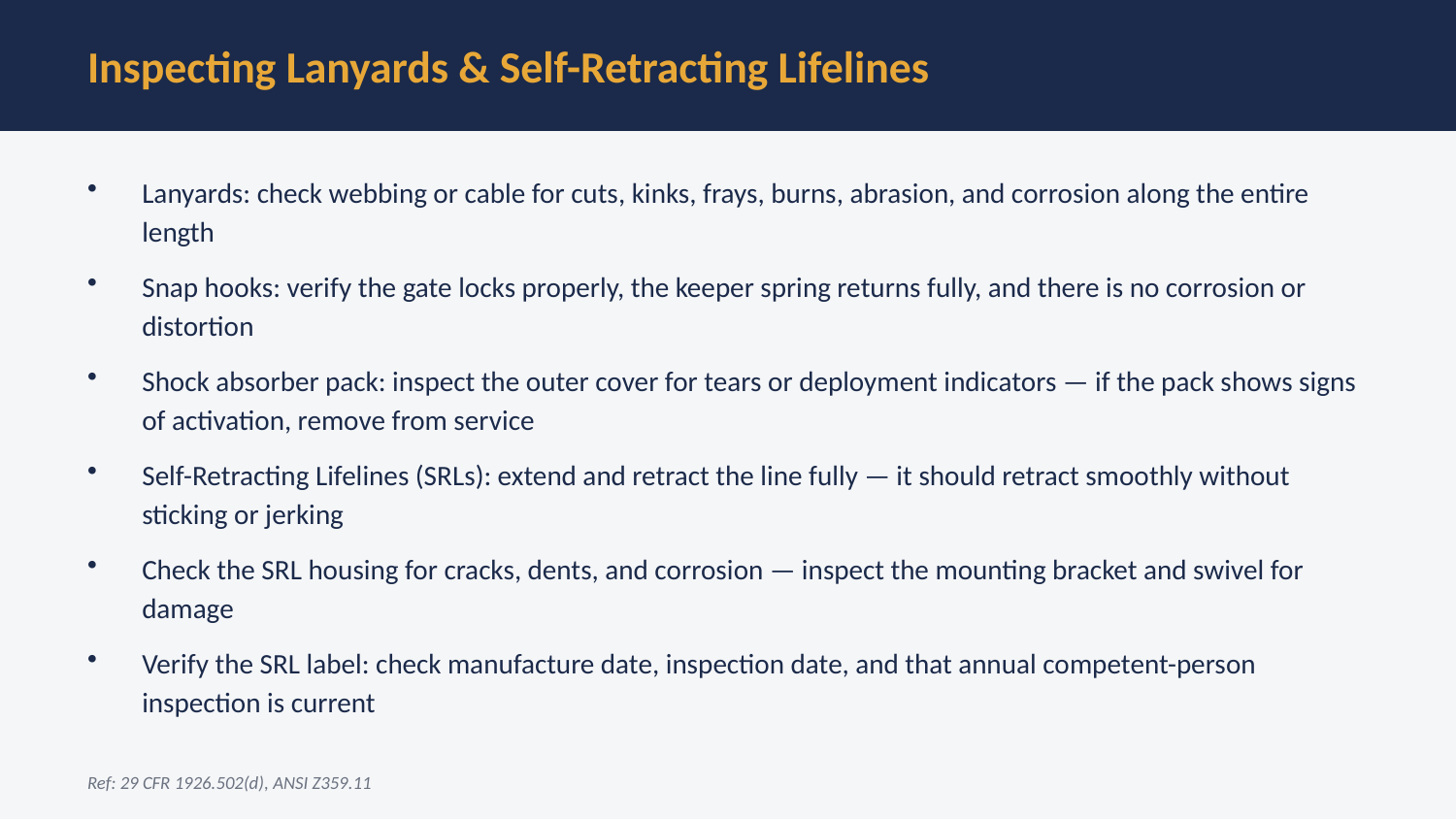

Inspecting Lanyards & Self-Retracting Lifelines
Lanyards: check webbing or cable for cuts, kinks, frays, burns, abrasion, and corrosion along the entire length
Snap hooks: verify the gate locks properly, the keeper spring returns fully, and there is no corrosion or distortion
Shock absorber pack: inspect the outer cover for tears or deployment indicators — if the pack shows signs of activation, remove from service
Self-Retracting Lifelines (SRLs): extend and retract the line fully — it should retract smoothly without sticking or jerking
Check the SRL housing for cracks, dents, and corrosion — inspect the mounting bracket and swivel for damage
Verify the SRL label: check manufacture date, inspection date, and that annual competent-person inspection is current
Ref: 29 CFR 1926.502(d), ANSI Z359.11